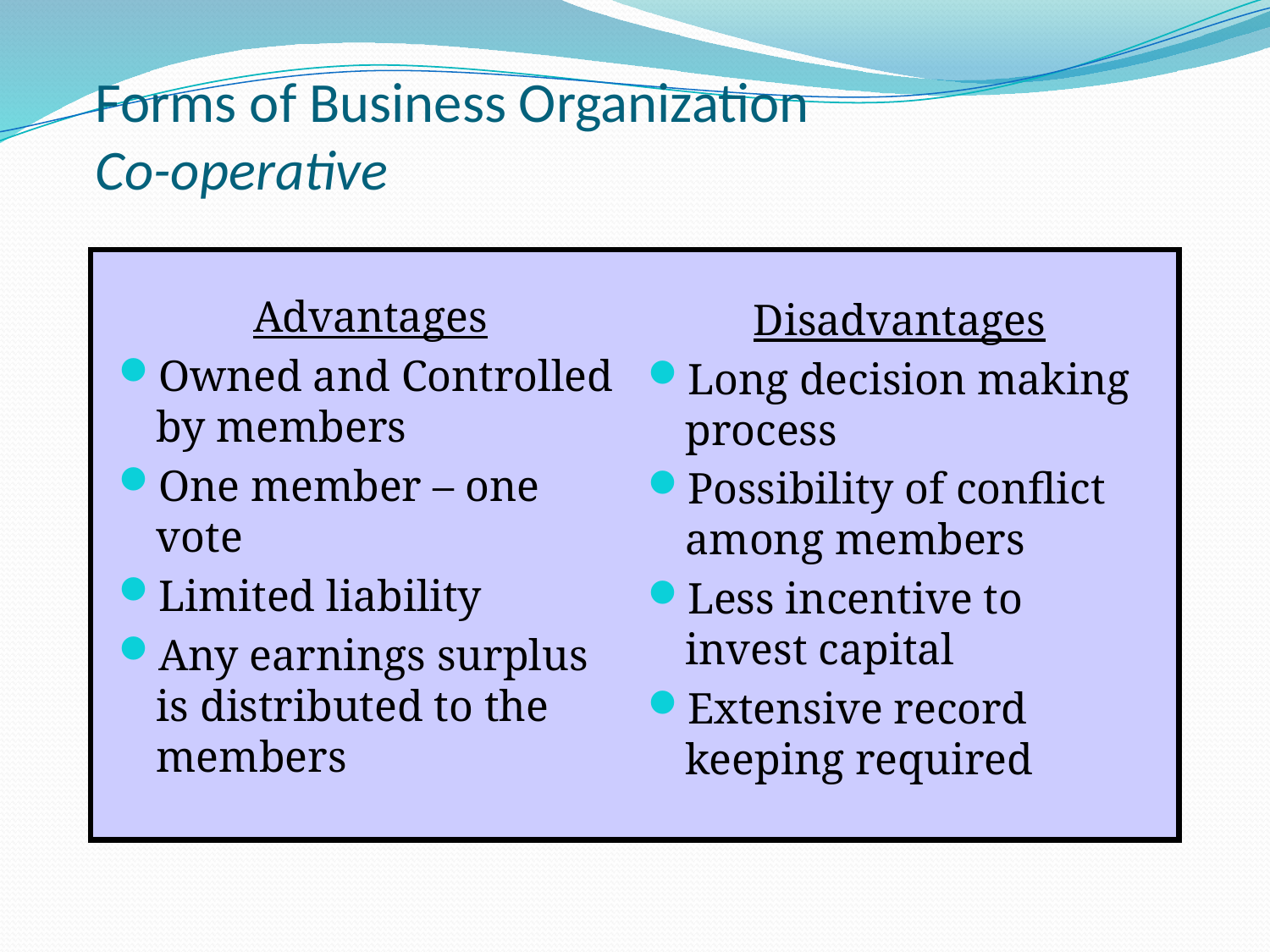

# Forms of Business Organization Co-operative

Advantages
Owned and Controlled by members
One member – one vote
Limited liability
Any earnings surplus is distributed to the members
Disadvantages
Long decision making process
Possibility of conflict among members
Less incentive to invest capital
Extensive record keeping required